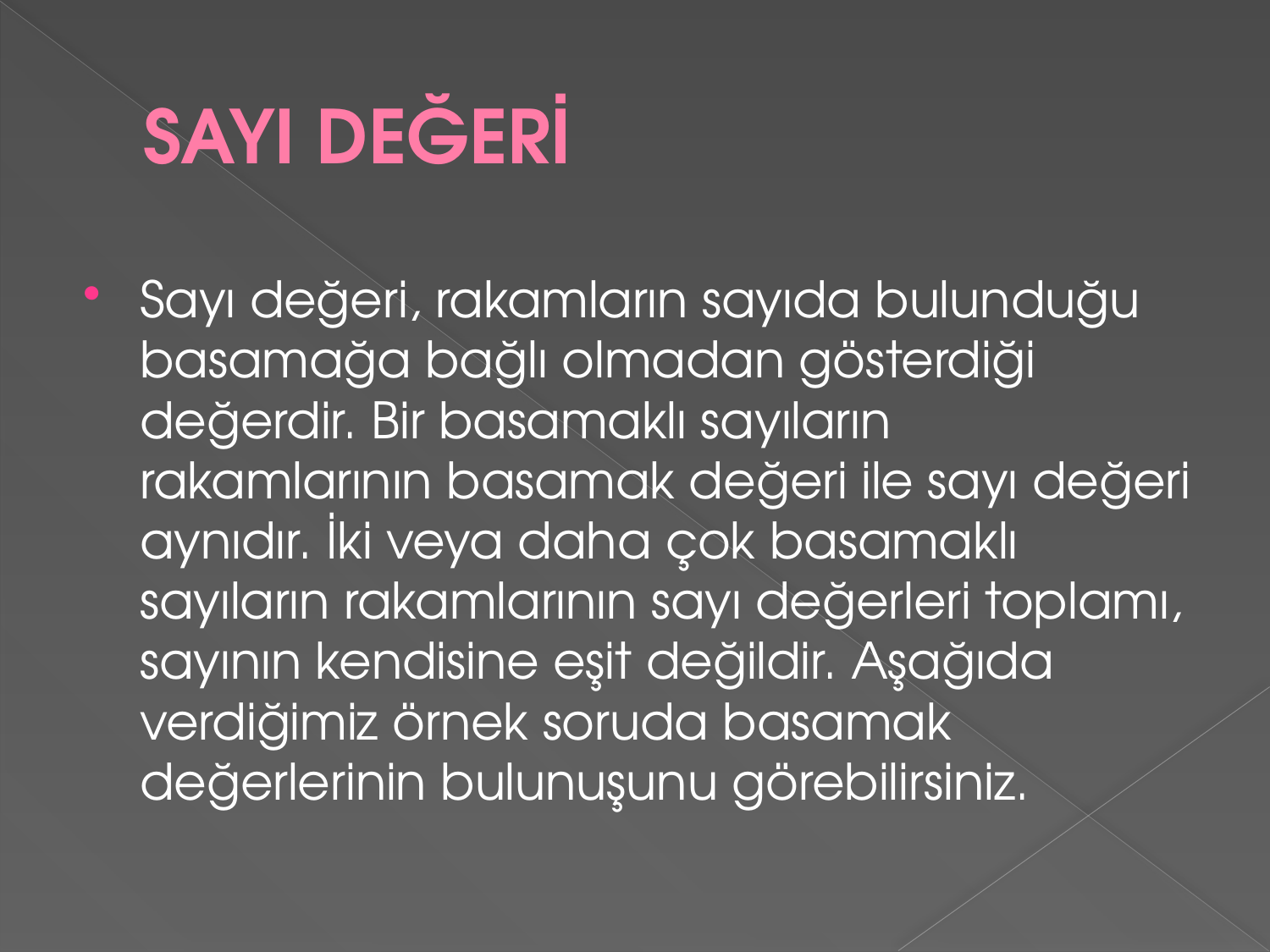

# SAYI DEĞERİ
Sayı değeri, rakamların sayıda bulunduğu basamağa bağlı olmadan gösterdiği değerdir. Bir basamaklı sayıların rakamlarının basamak değeri ile sayı değeri aynıdır. İki veya daha çok basamaklı sayıların rakamlarının sayı değerleri toplamı, sayının kendisine eşit değildir. Aşağıda verdiğimiz örnek soruda basamak değerlerinin bulunuşunu görebilirsiniz.